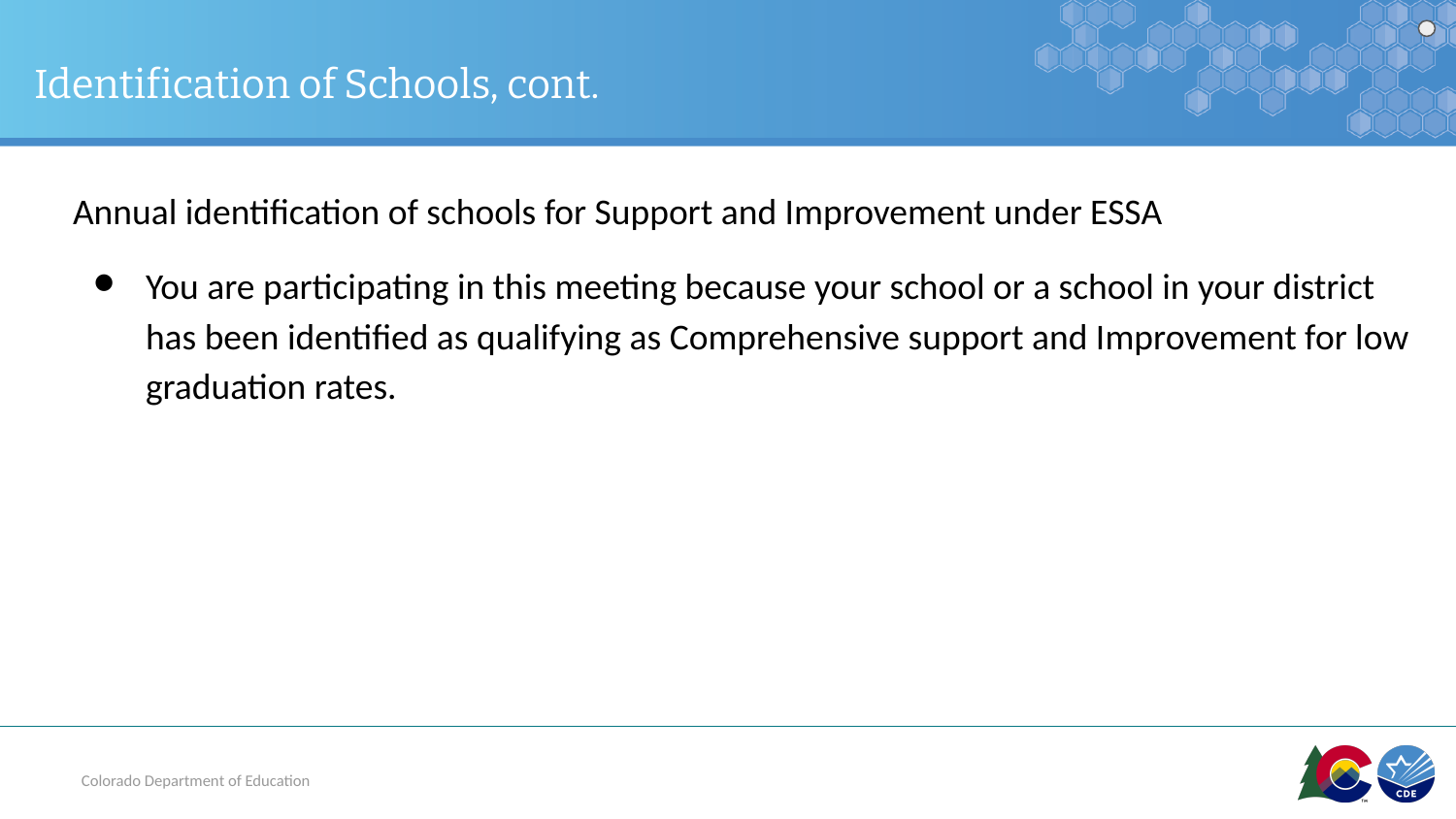

# Identification of Schools, cont.
Annual identification of schools for Support and Improvement under ESSA
You are participating in this meeting because your school or a school in your district has been identified as qualifying as Comprehensive support and Improvement for low graduation rates.